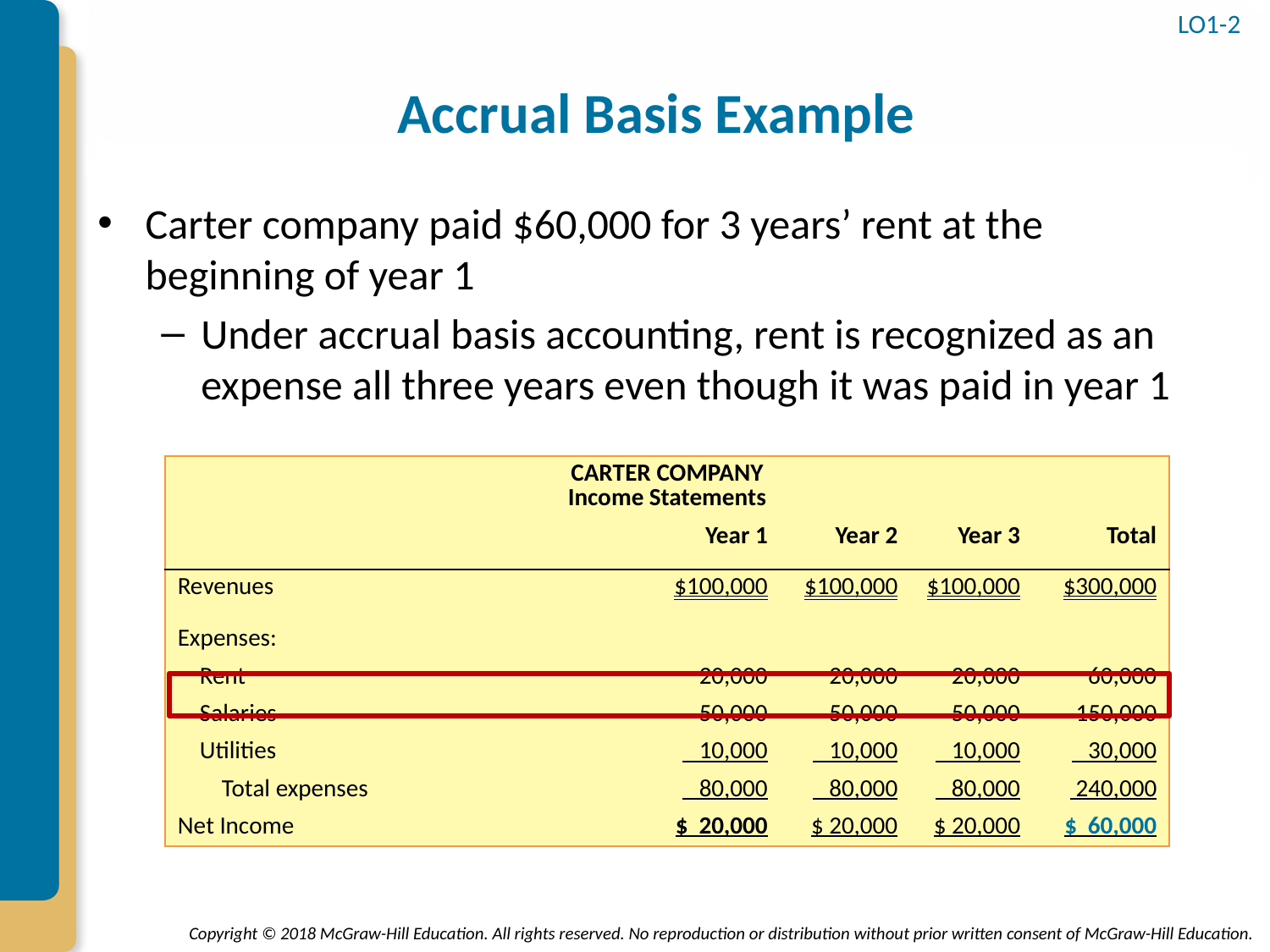

LO1-2
# Accrual Basis Example
Carter company paid $60,000 for 3 years’ rent at the beginning of year 1
Under accrual basis accounting, rent is recognized as an expense all three years even though it was paid in year 1
| CARTER COMPANY Income Statements |  |  |  |  |
| --- | --- | --- | --- | --- |
|  | Year 1 | Year 2 | Year 3 | Total |
| Revenues | $100,000 | $100,000 | $100,000 | $300,000 |
| Expenses: |  |  |  |  |
| Rent | 20,000 | 20,000 | 20,000 | 60,000 |
| Salaries | 50,000 | 50,000 | 50,000 | 150,000 |
| Utilities | 10,000 | 10,000 | 10,000 | 30,000 |
| Total expenses | 80,000 | 80,000 | 80,000 | 240,000 |
| Net Income | $ 20,000 | $ 20,000 | $ 20,000 | $ 60,000 |